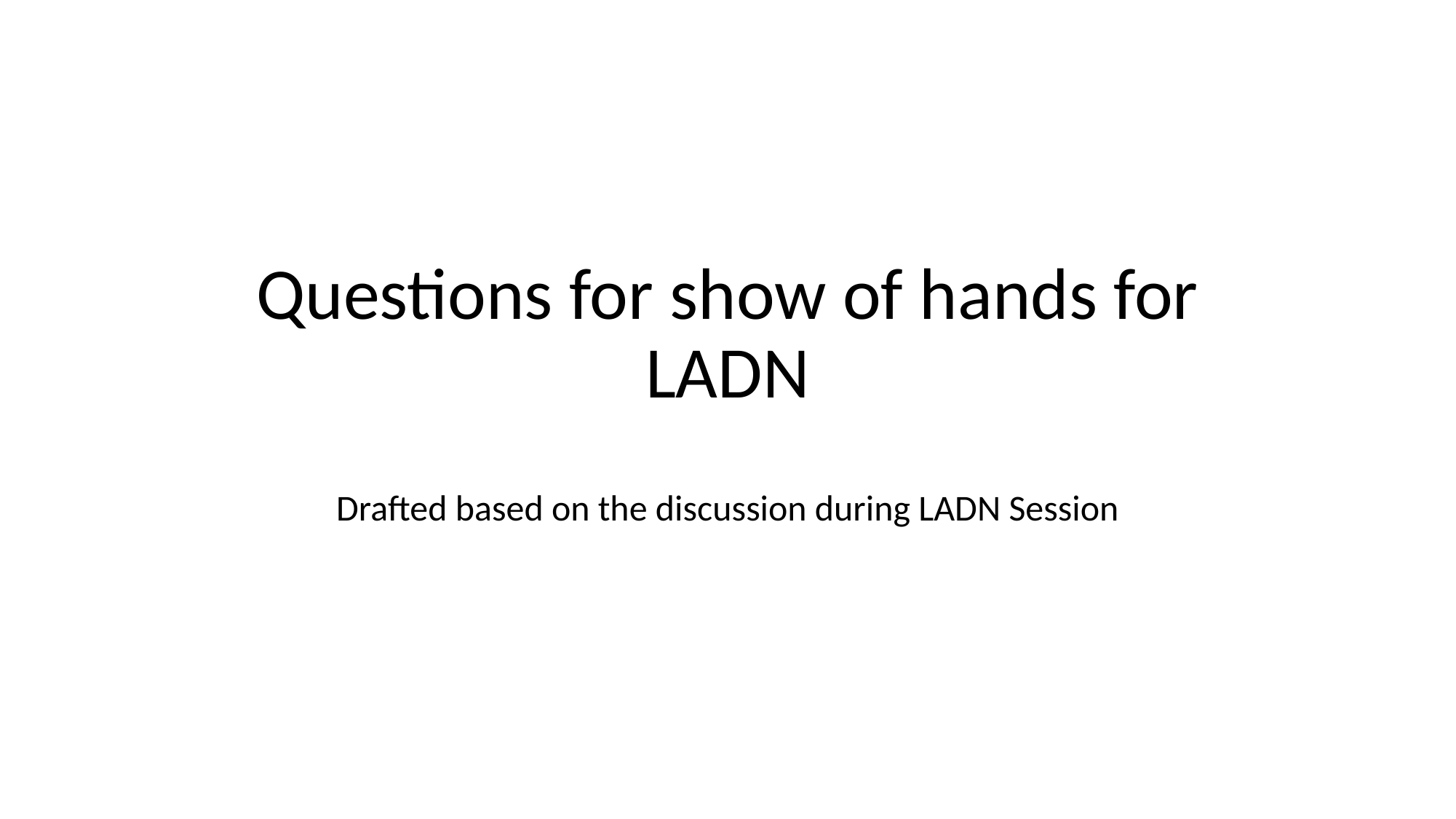

# Questions for show of hands for LADN
Drafted based on the discussion during LADN Session